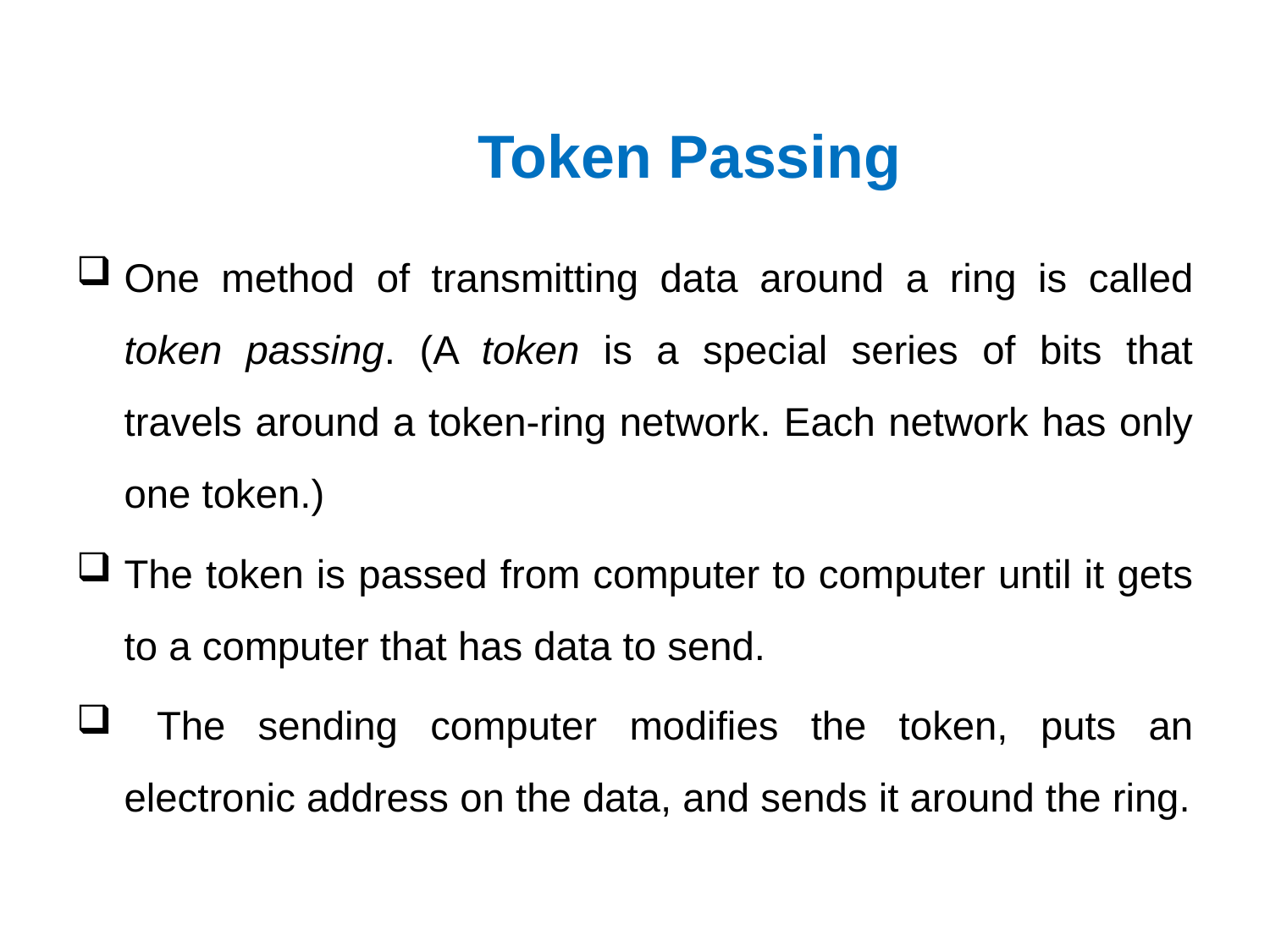

# Token Passing
One method of transmitting data around a ring is called token passing. (A token is a special series of bits that travels around a token-ring network. Each network has only one token.)
The token is passed from computer to computer until it gets to a computer that has data to send.
 The sending computer modifies the token, puts an electronic address on the data, and sends it around the ring.